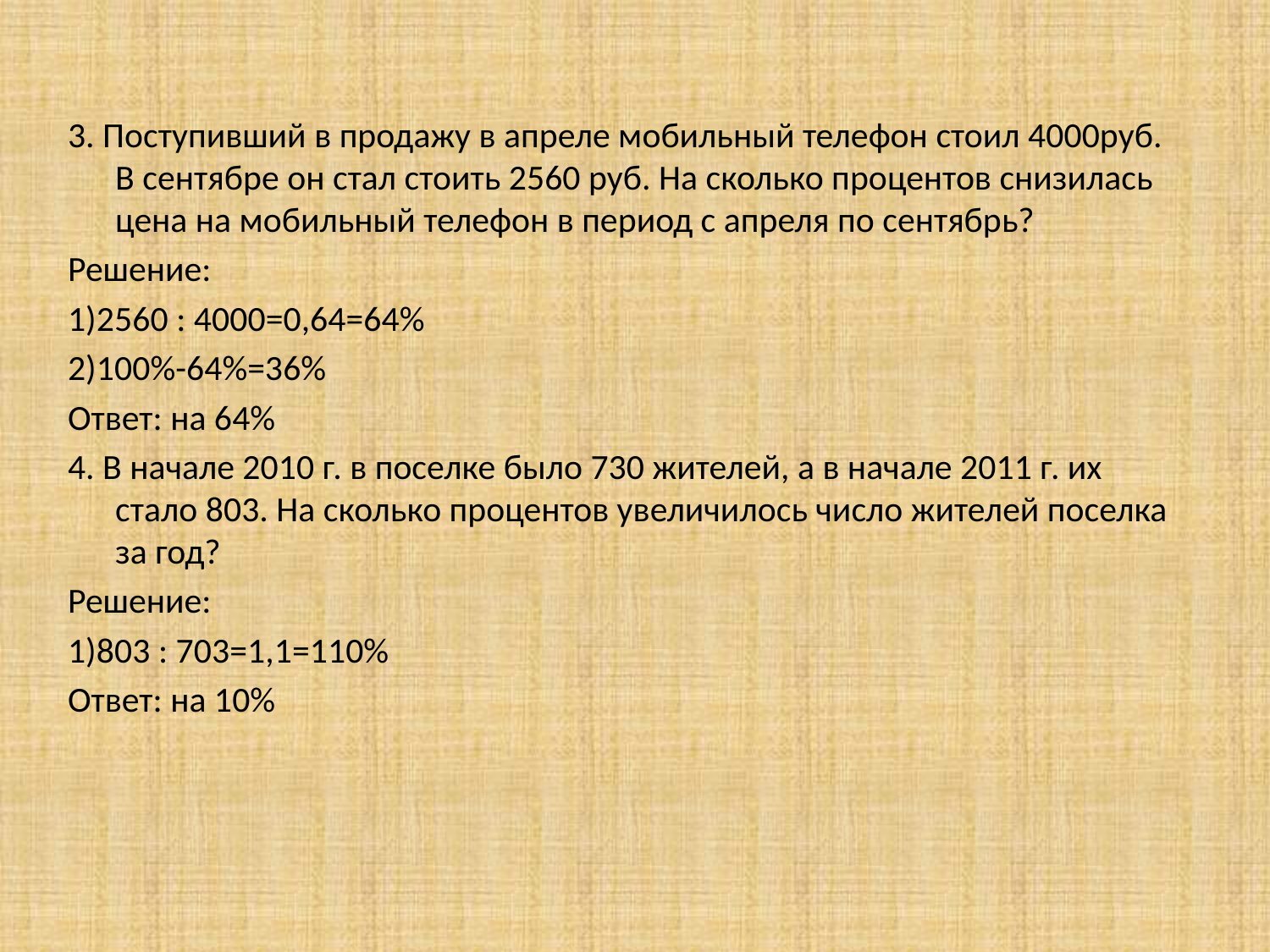

3. Поступивший в продажу в апреле мобильный телефон стоил 4000руб. В сентябре он стал стоить 2560 руб. На сколько процентов снизилась цена на мобильный телефон в период с апреля по сентябрь?
Решение:
1)2560 : 4000=0,64=64%
2)100%-64%=36%
Ответ: на 64%
4. В начале 2010 г. в поселке было 730 жителей, а в начале 2011 г. их стало 803. На сколько процентов увеличилось число жителей поселка за год?
Решение:
1)803 : 703=1,1=110%
Ответ: на 10%